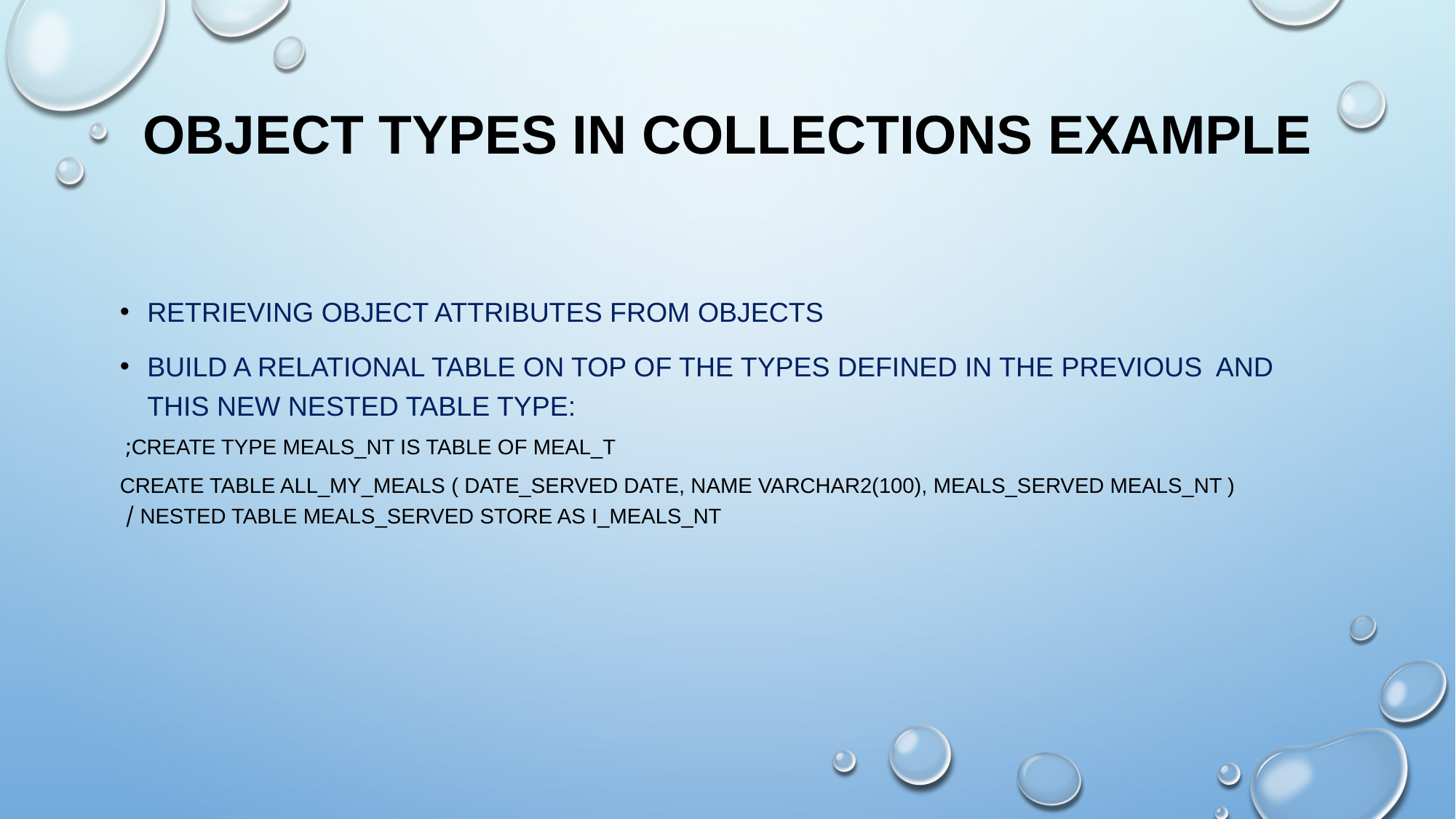

# Object Types in Collections Example
Retrieving Object Attributes from Objects
build a relational table on top of the types defined in the previous  and this new nested table type:
CREATE TYPE meals_nt IS TABLE OF meal_t;
CREATE TABLE all_my_meals ( date_served DATE, name VARCHAR2(100), meals_served meals_nt ) NESTED TABLE meals_served STORE AS i_meals_nt /